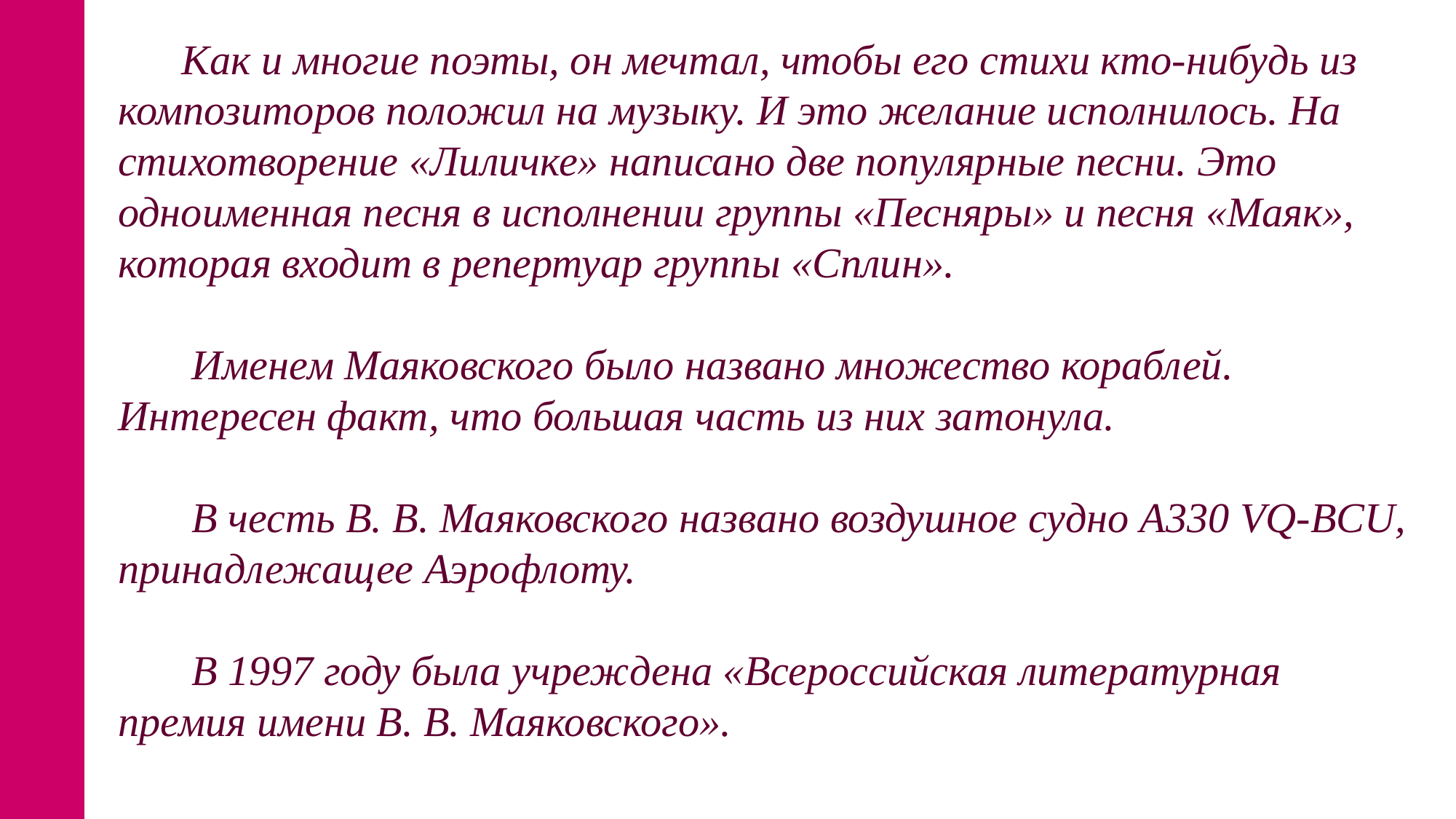

Как и многие поэты, он мечтал, чтобы его стихи кто-нибудь из композиторов положил на музыку. И это желание исполнилось. На стихотворение «Лиличке» написано две популярные песни. Это одноименная песня в исполнении группы «Песняры» и песня «Маяк», которая входит в репертуар группы «Сплин».

       Именем Маяковского было названо множество кораблей. Интересен факт, что большая часть из них затонула.

       В честь В. В. Маяковского названо воздушное судно А330 VQ-BCU, принадлежащее Аэрофлоту.

       В 1997 году была учреждена «Всероссийская литературная премия имени В. В. Маяковского».